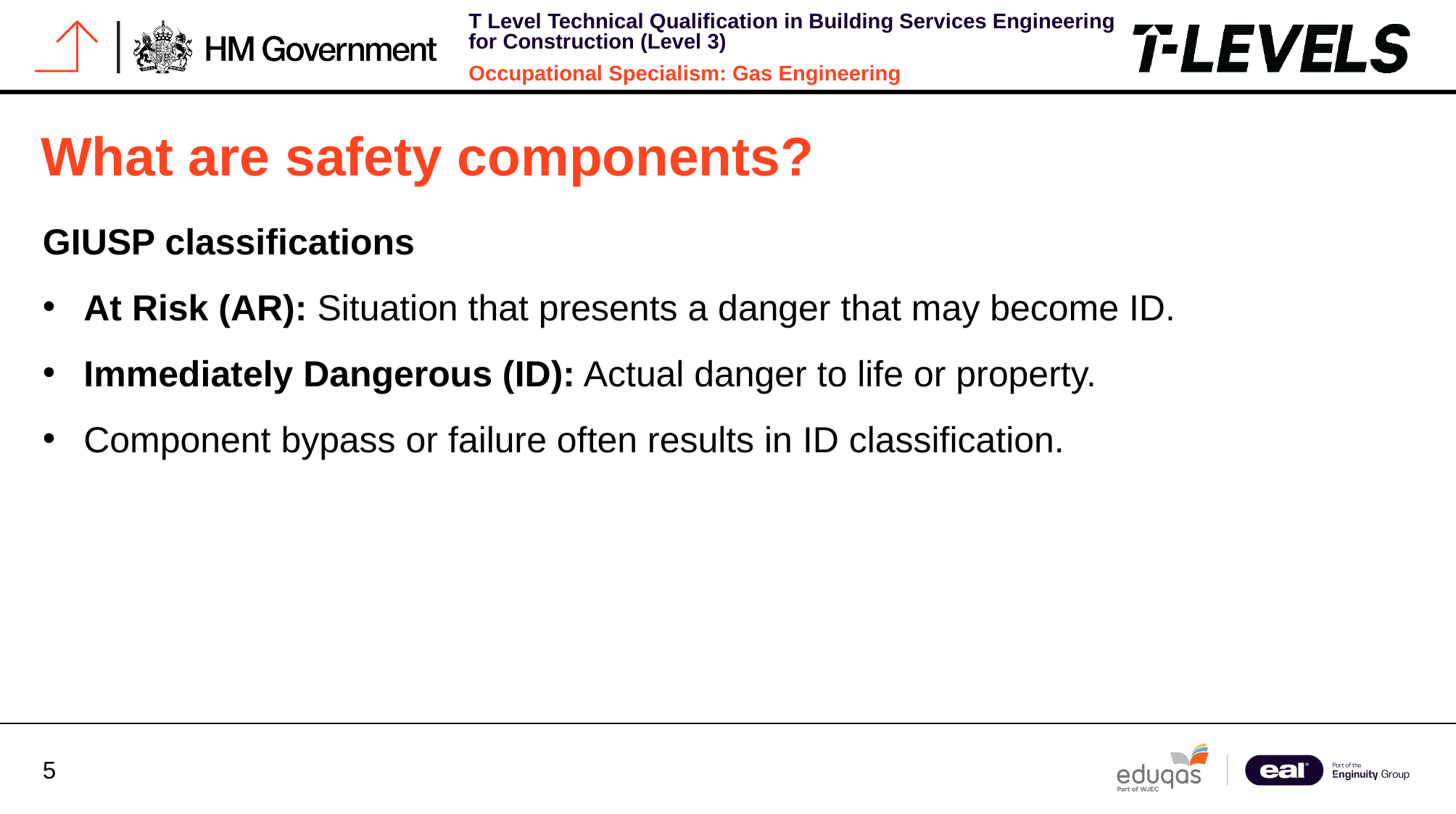

# What are safety components?
GIUSP classifications
At Risk (AR): Situation that presents a danger that may become ID.
Immediately Dangerous (ID): Actual danger to life or property.
Component bypass or failure often results in ID classification.